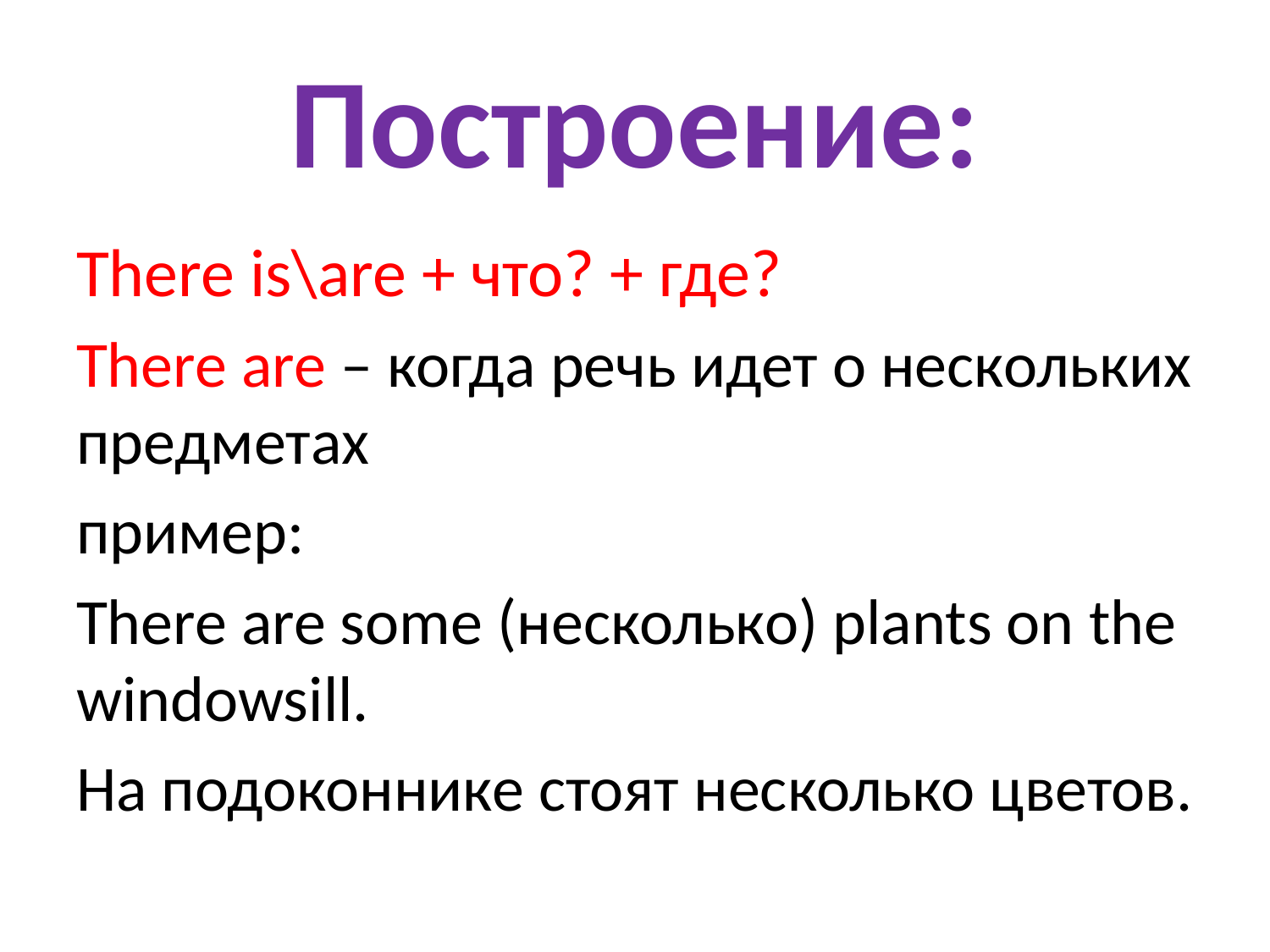

# Построение:
There is\are + что? + где?
There are – когда речь идет о нескольких предметах
пример:
There are some (несколько) plants on the windowsill.
На подоконнике стоят несколько цветов.